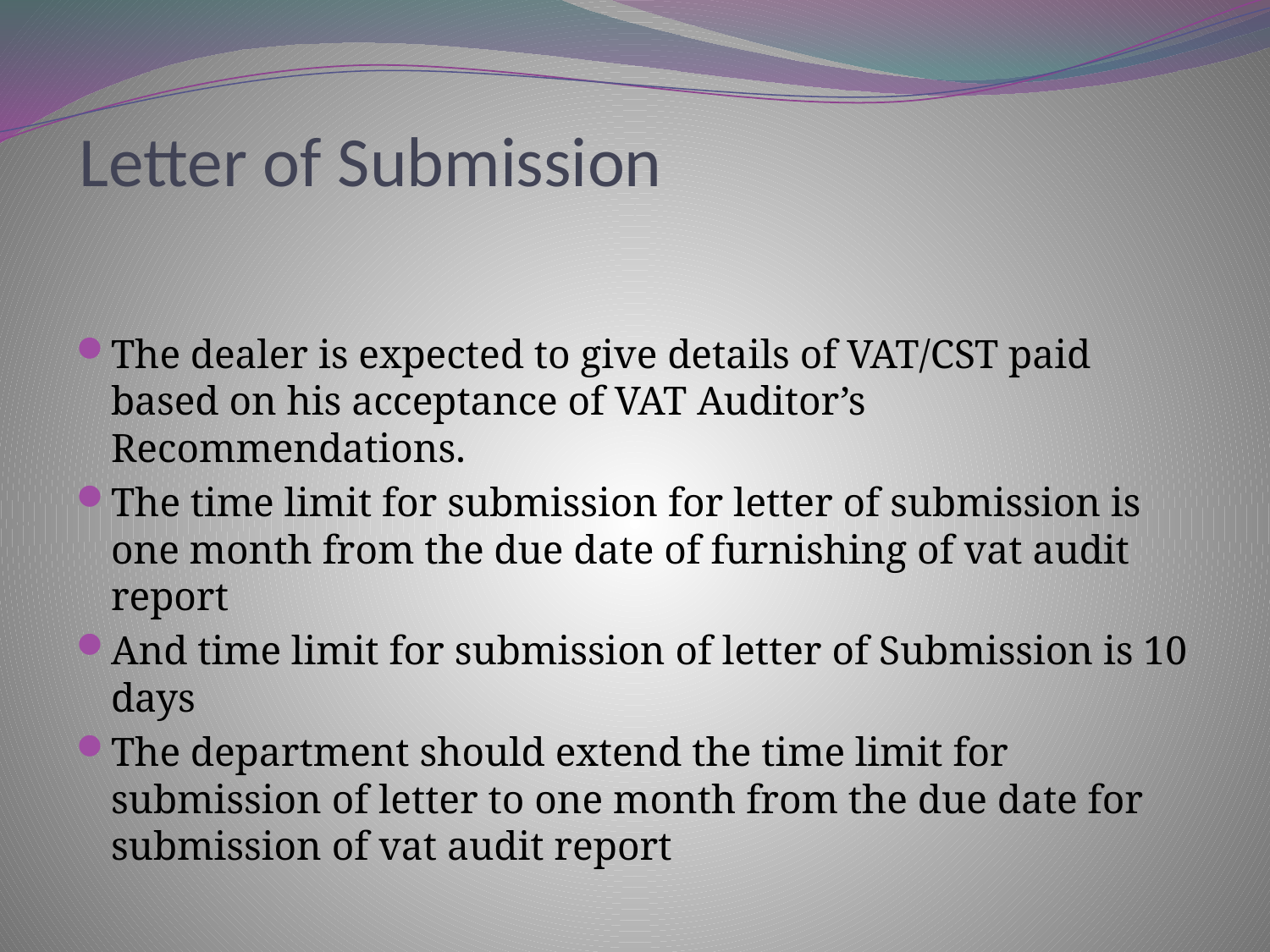

# Letter of Submission

The dealer is expected to give details of VAT/CST paid based on his acceptance of VAT Auditor’s Recommendations.
The time limit for submission for letter of submission is one month from the due date of furnishing of vat audit report
And time limit for submission of letter of Submission is 10 days
The department should extend the time limit for submission of letter to one month from the due date for submission of vat audit report